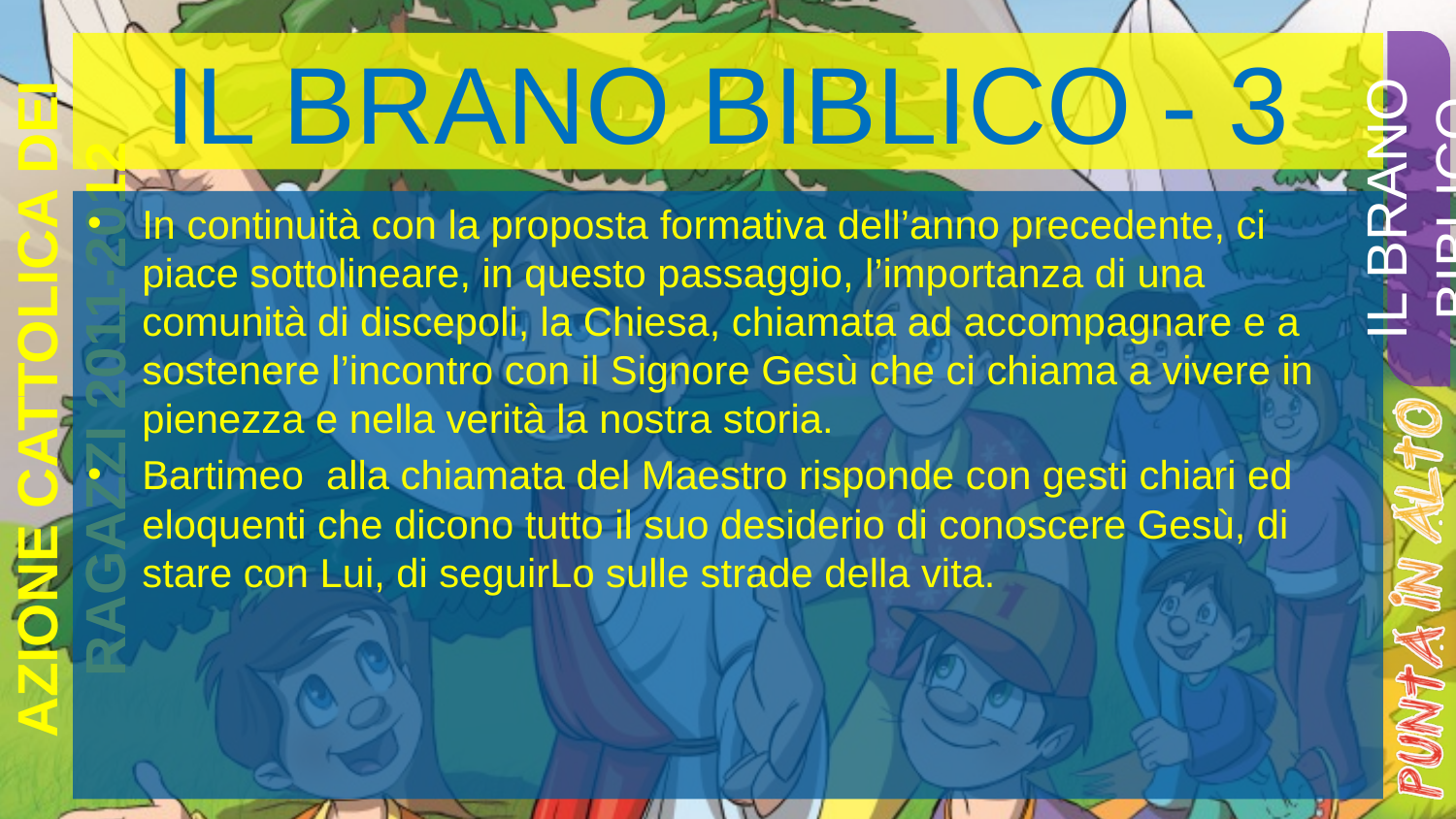

# IL BRANO BIBLICO - 3
IL BRANO BIBLICO
In continuità con la proposta formativa dell’anno precedente, ci piace sottolineare, in questo passaggio, l’importanza di una comunità di discepoli, la Chiesa, chiamata ad accompagnare e a sostenere l’incontro con il Signore Gesù che ci chiama a vivere in pienezza e nella verità la nostra storia.
Bartimeo  alla chiamata del Maestro risponde con gesti chiari ed eloquenti che dicono tutto il suo desiderio di conoscere Gesù, di  stare con Lui, di seguirLo sulle strade della vita.